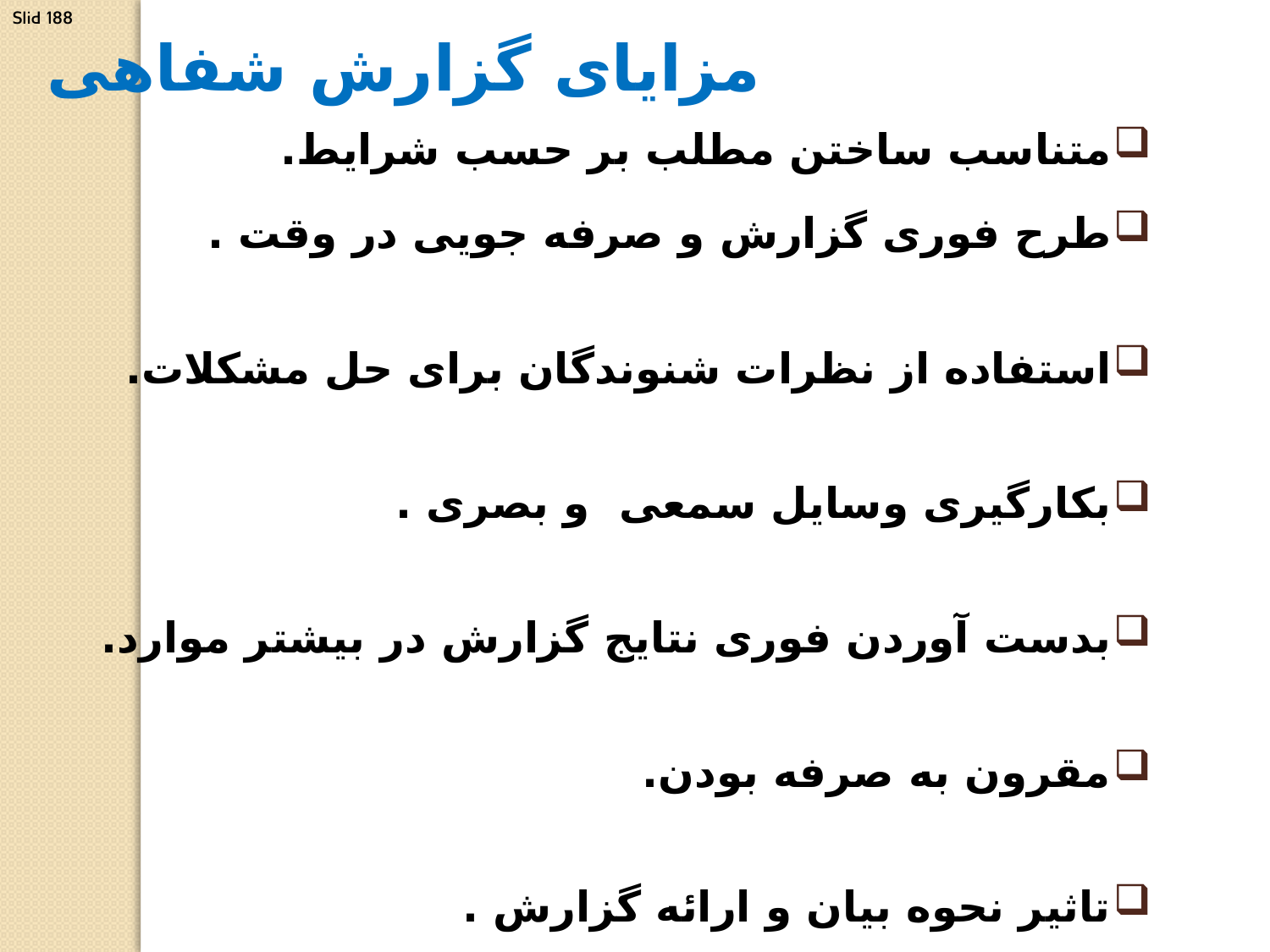

Slid 188
مزایای گزارش شفاهی
متناسب ساختن مطلب بر حسب شرایط.

طرح فوری گزارش و صرفه جویی در وقت .

استفاده از نظرات شنوندگان برای حل مشکلات.

بکارگیری وسایل سمعی  و بصری .

بدست آوردن فوری نتایج گزارش در بیشتر موارد.

مقرون به صرفه بودن.

تاثیر نحوه بیان و ارائه گزارش .

امکان حذف و تکمیل گزارش بر حسب ضرورت.